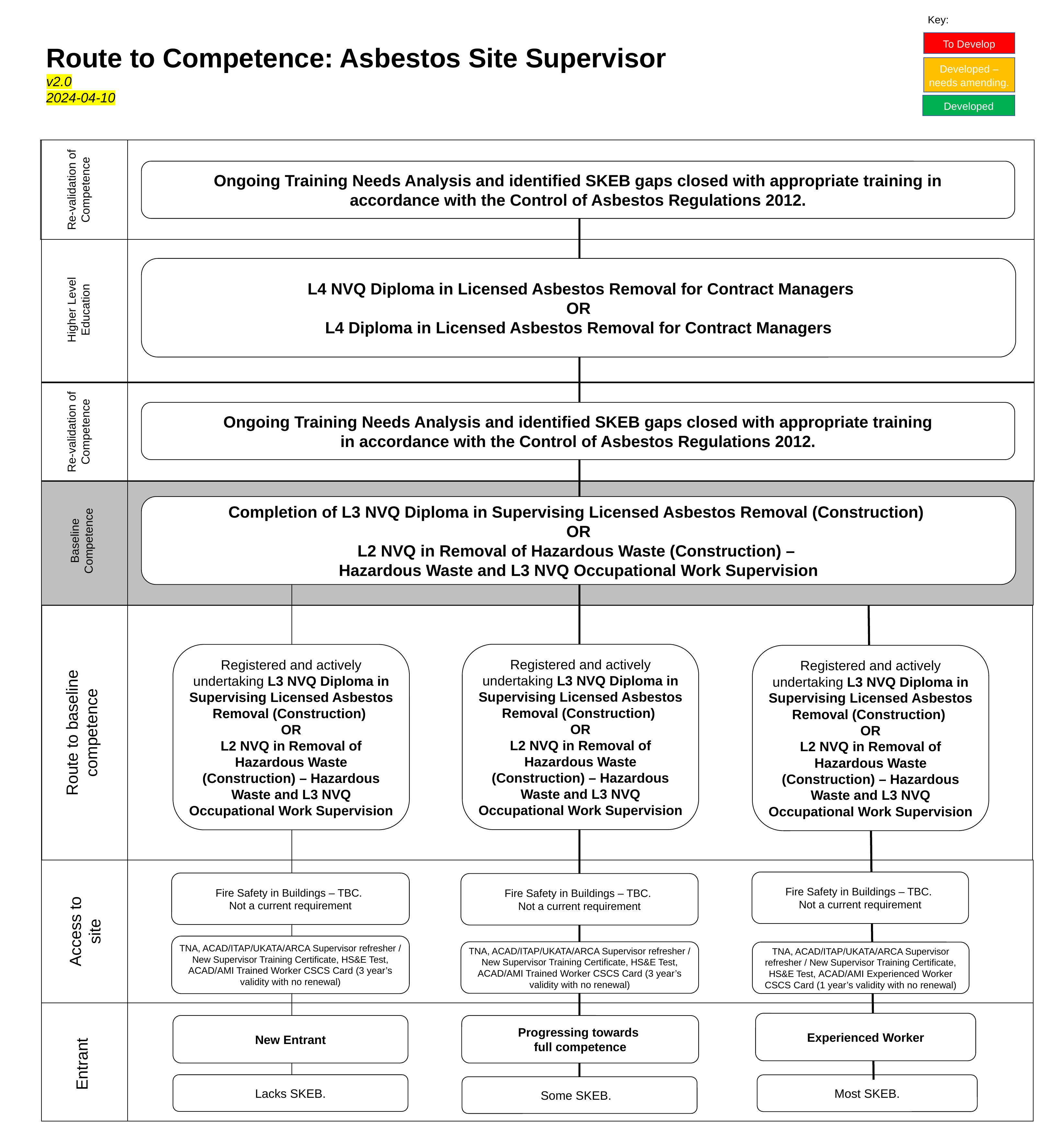

Key:
To Develop
Developed – needs amending.
Developed
Route to Competence: Asbestos Site Supervisor
v2.0
2024-04-10

Ongoing Training Needs Analysis and identified SKEB gaps closed with appropriate training in
accordance with the Control of Asbestos Regulations 2012.
Re-validation of Competence

 L4 NVQ Diploma in Licensed Asbestos Removal for Contract Managers
OR
L4 Diploma in Licensed Asbestos Removal for Contract Managers
Higher Level Education

Ongoing Training Needs Analysis and identified SKEB gaps closed with appropriate training
in accordance with the Control of Asbestos Regulations 2012.
Re-validation of Competence

Completion of L3 NVQ Diploma in Supervising Licensed Asbestos Removal (Construction)
OR
L2 NVQ in Removal of Hazardous Waste (Construction) –
Hazardous Waste and L3 NVQ Occupational Work Supervision
Baseline Competence

Registered and actively undertaking L3 NVQ Diploma in Supervising Licensed Asbestos Removal (Construction)
OR
L2 NVQ in Removal of Hazardous Waste (Construction) – Hazardous Waste and L3 NVQ Occupational Work Supervision
Registered and actively undertaking L3 NVQ Diploma in Supervising Licensed Asbestos Removal (Construction)
OR
L2 NVQ in Removal of Hazardous Waste (Construction) – Hazardous Waste and L3 NVQ Occupational Work Supervision
Registered and actively undertaking L3 NVQ Diploma in Supervising Licensed Asbestos Removal (Construction)
OR
L2 NVQ in Removal of Hazardous Waste (Construction) – Hazardous Waste and L3 NVQ Occupational Work Supervision
Route to baseline competence

Fire Safety in Buildings – TBC.
Not a current requirement
Fire Safety in Buildings – TBC.
Not a current requirement
Fire Safety in Buildings – TBC.
Not a current requirement
Access to site
TNA, ACAD/ITAP/UKATA/ARCA Supervisor refresher / New Supervisor Training Certificate, HS&E Test, ACAD/AMI Trained Worker CSCS Card (3 year’s validity with no renewal)
TNA, ACAD/ITAP/UKATA/ARCA Supervisor refresher / New Supervisor Training Certificate, HS&E Test, ACAD/AMI Trained Worker CSCS Card (3 year’s validity with no renewal)
TNA, ACAD/ITAP/UKATA/ARCA Supervisor refresher / New Supervisor Training Certificate, HS&E Test, ACAD/AMI Experienced Worker CSCS Card (1 year’s validity with no renewal)

Experienced Worker
New Entrant
Progressing towards
full competence
Entrant
Lacks SKEB.
Most SKEB.
Some SKEB.